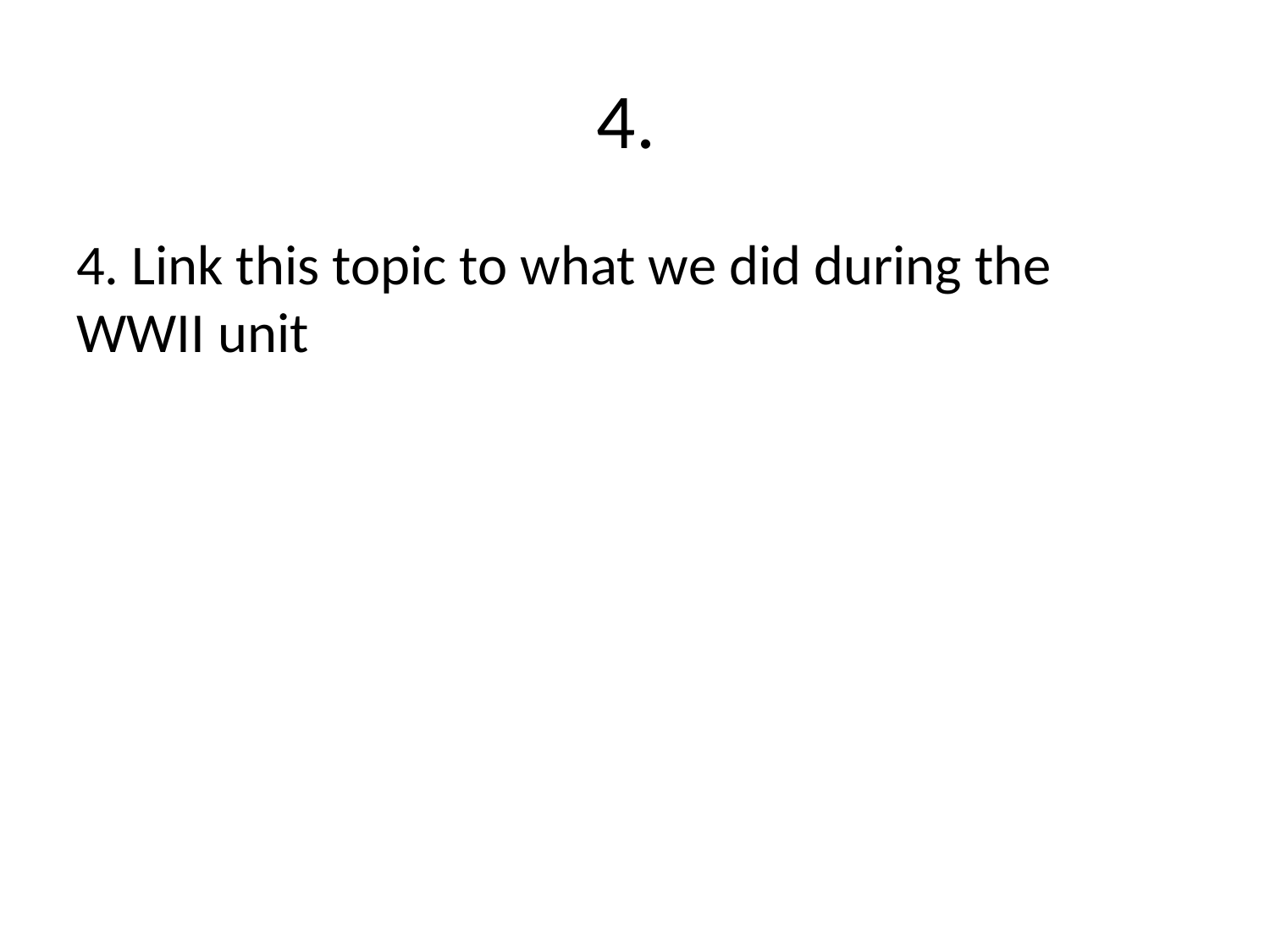

# 4.
4. Link this topic to what we did during the WWII unit